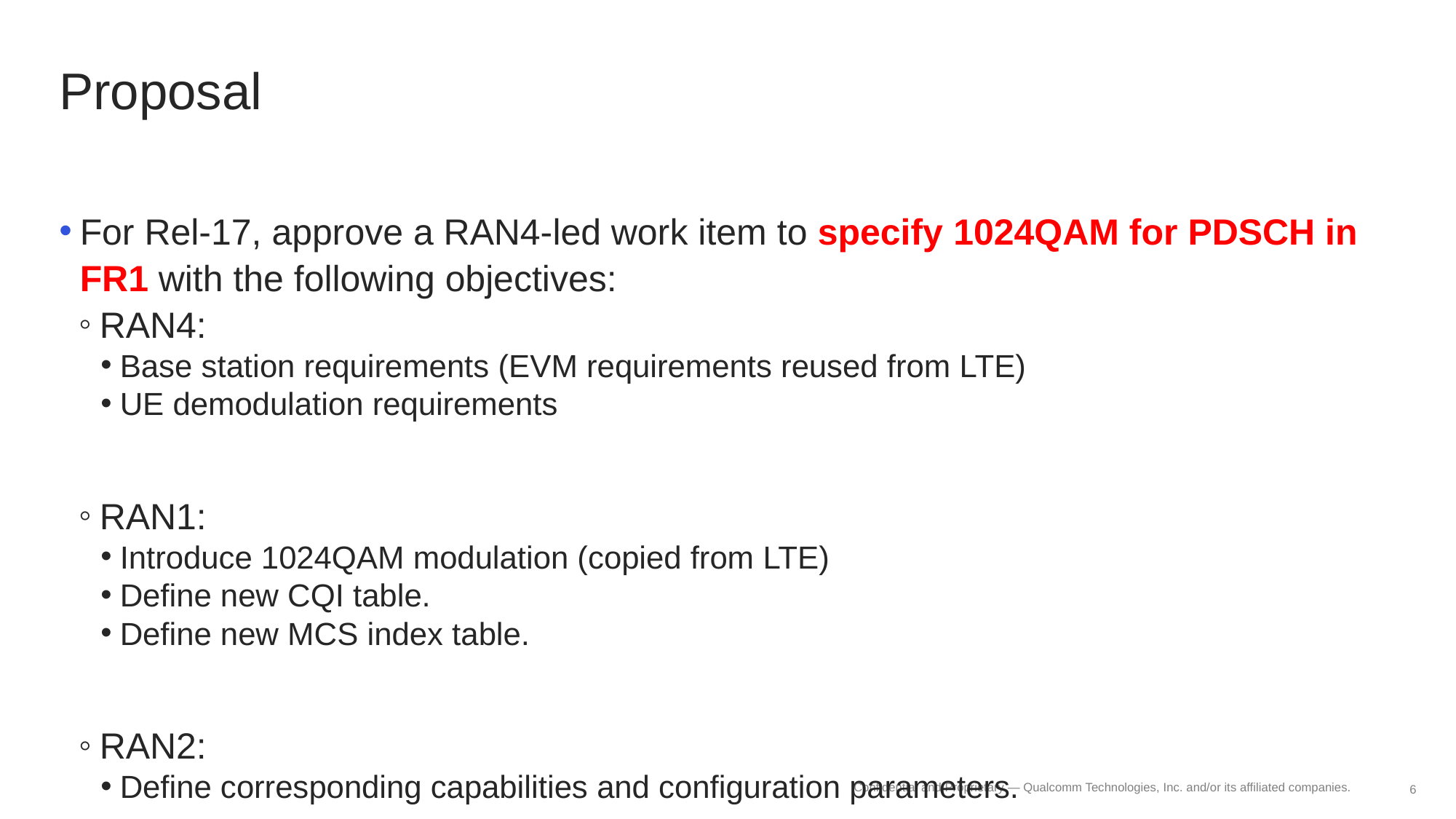

# Proposal
For Rel-17, approve a RAN4-led work item to specify 1024QAM for PDSCH in FR1 with the following objectives:
RAN4:
Base station requirements (EVM requirements reused from LTE)
UE demodulation requirements

RAN1:
Introduce 1024QAM modulation (copied from LTE)
Define new CQI table.
Define new MCS index table.

RAN2:
Define corresponding capabilities and configuration parameters.